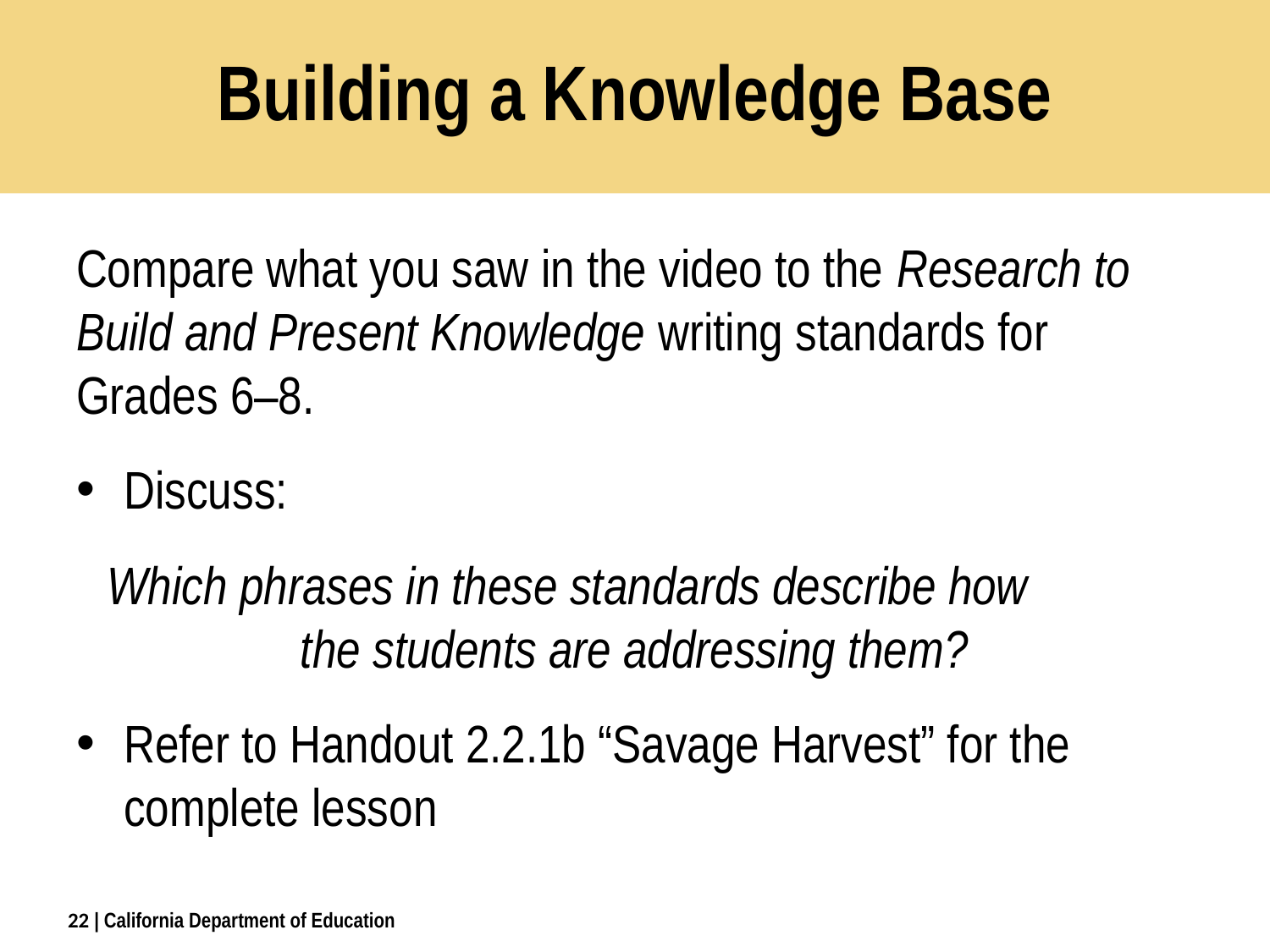

# Building a Knowledge Base
Compare what you saw in the video to the Research to Build and Present Knowledge writing standards for Grades 6–8.
Discuss:
Which phrases in these standards describe how            the students are addressing them?
Refer to Handout 2.2.1b “Savage Harvest” for the complete lesson
22
| California Department of Education